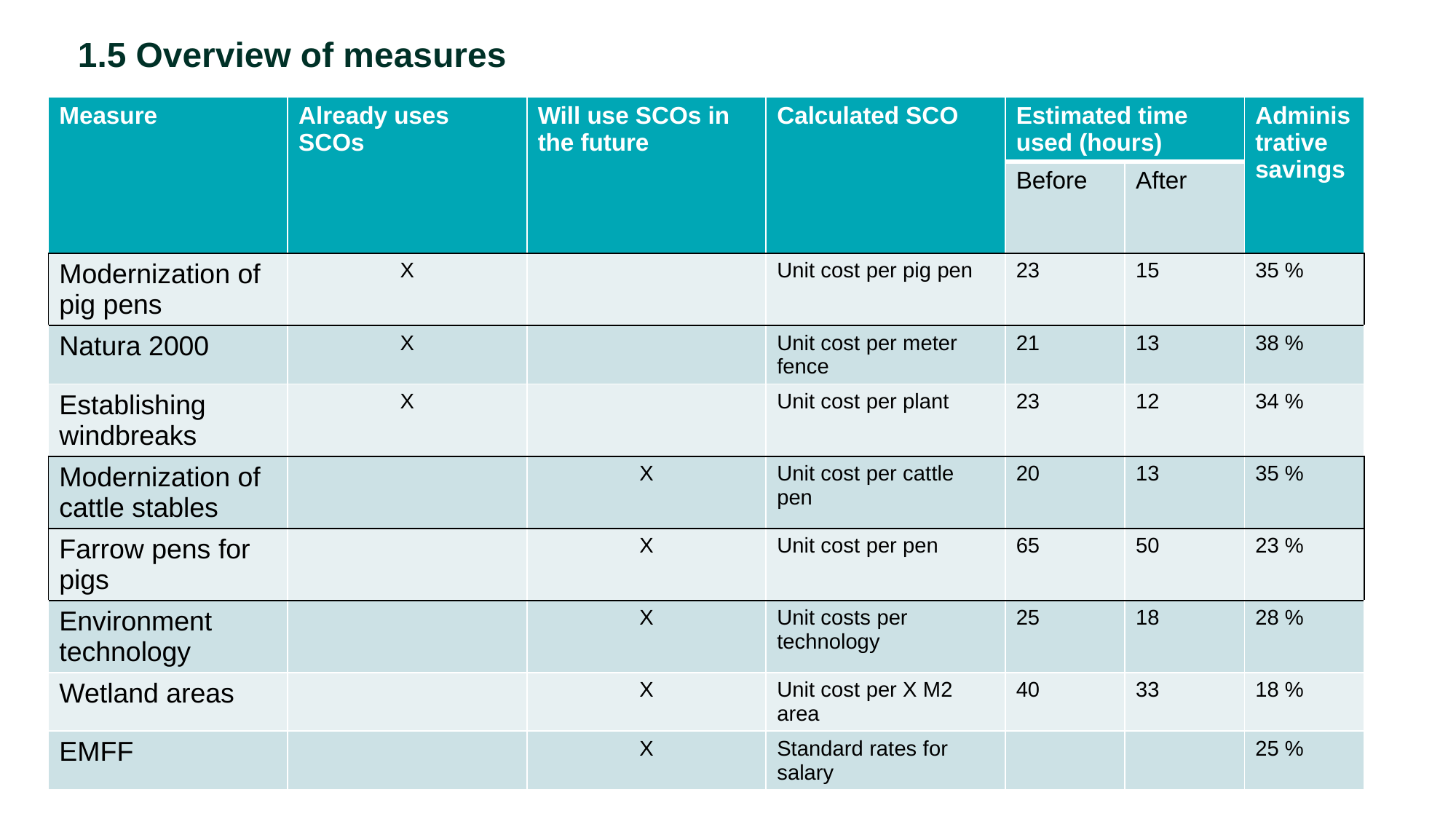

# 1.5 Overview of measures
| Measure | Already uses SCOs | Will use SCOs in the future | Calculated SCO | Estimated time used (hours) |  | Administrative savings |
| --- | --- | --- | --- | --- | --- | --- |
|  |  |  |  | Before | After |  |
| Modernization of pig pens | X |  | Unit cost per pig pen | 23 | 15 | 35 % |
| Natura 2000 | X |  | Unit cost per meter fence | 21 | 13 | 38 % |
| Establishing windbreaks | X |  | Unit cost per plant | 23 | 12 | 34 % |
| Modernization of cattle stables |  | X | Unit cost per cattle pen | 20 | 13 | 35 % |
| Farrow pens for pigs |  | X | Unit cost per pen | 65 | 50 | 23 % |
| Environment technology |  | X | Unit costs per technology | 25 | 18 | 28 % |
| Wetland areas |  | X | Unit cost per X M2 area | 40 | 33 | 18 % |
| EMFF |  | X | Standard rates for salary |  |  | 25 % |
11
/ The Danish AgriFish Agency / The use of SCOs in Denmark
28 September 2016